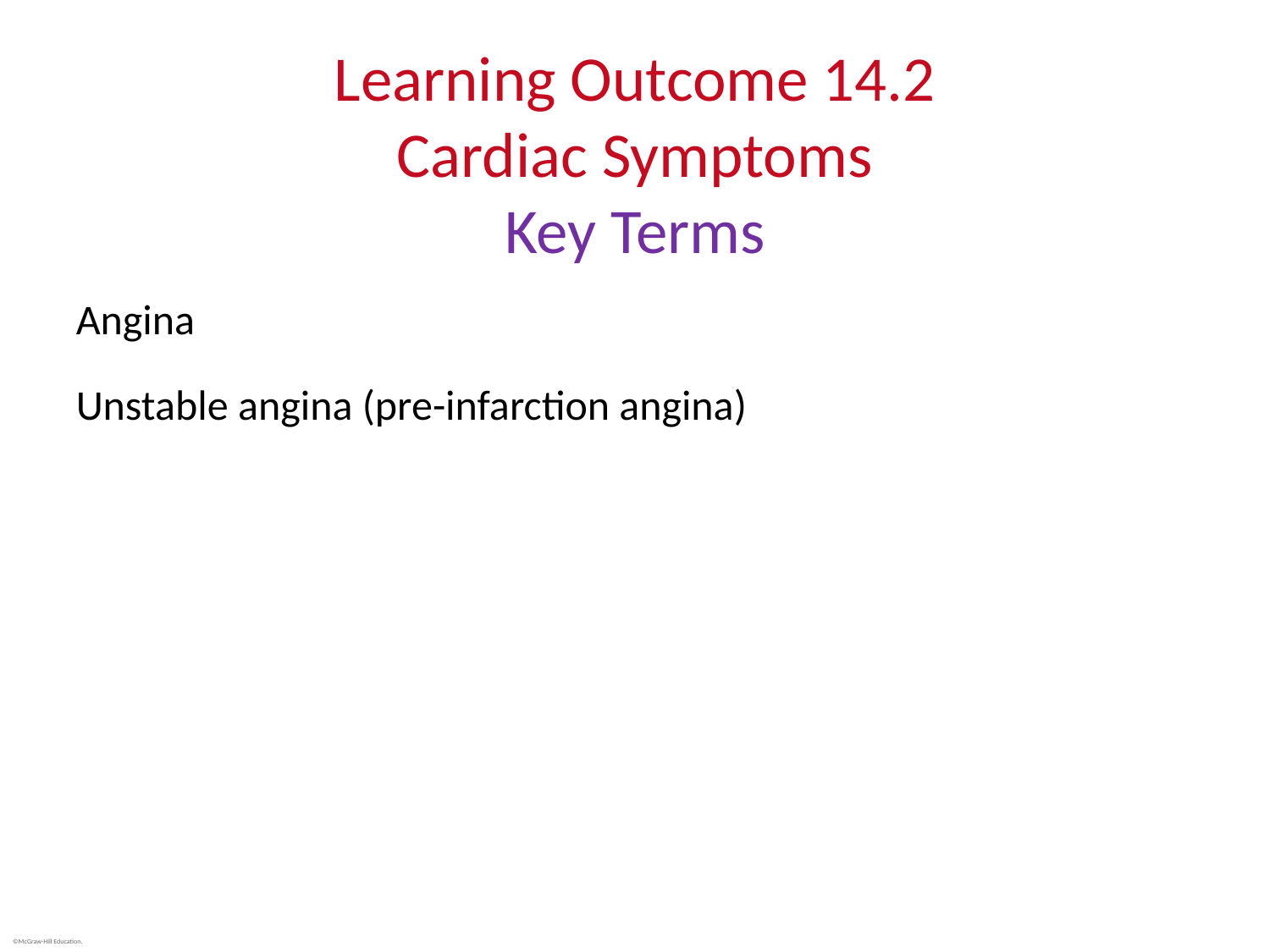

# Learning Outcome 14.2 Cardiac Symptoms Key Terms
Angina
Unstable angina (pre-infarction angina)